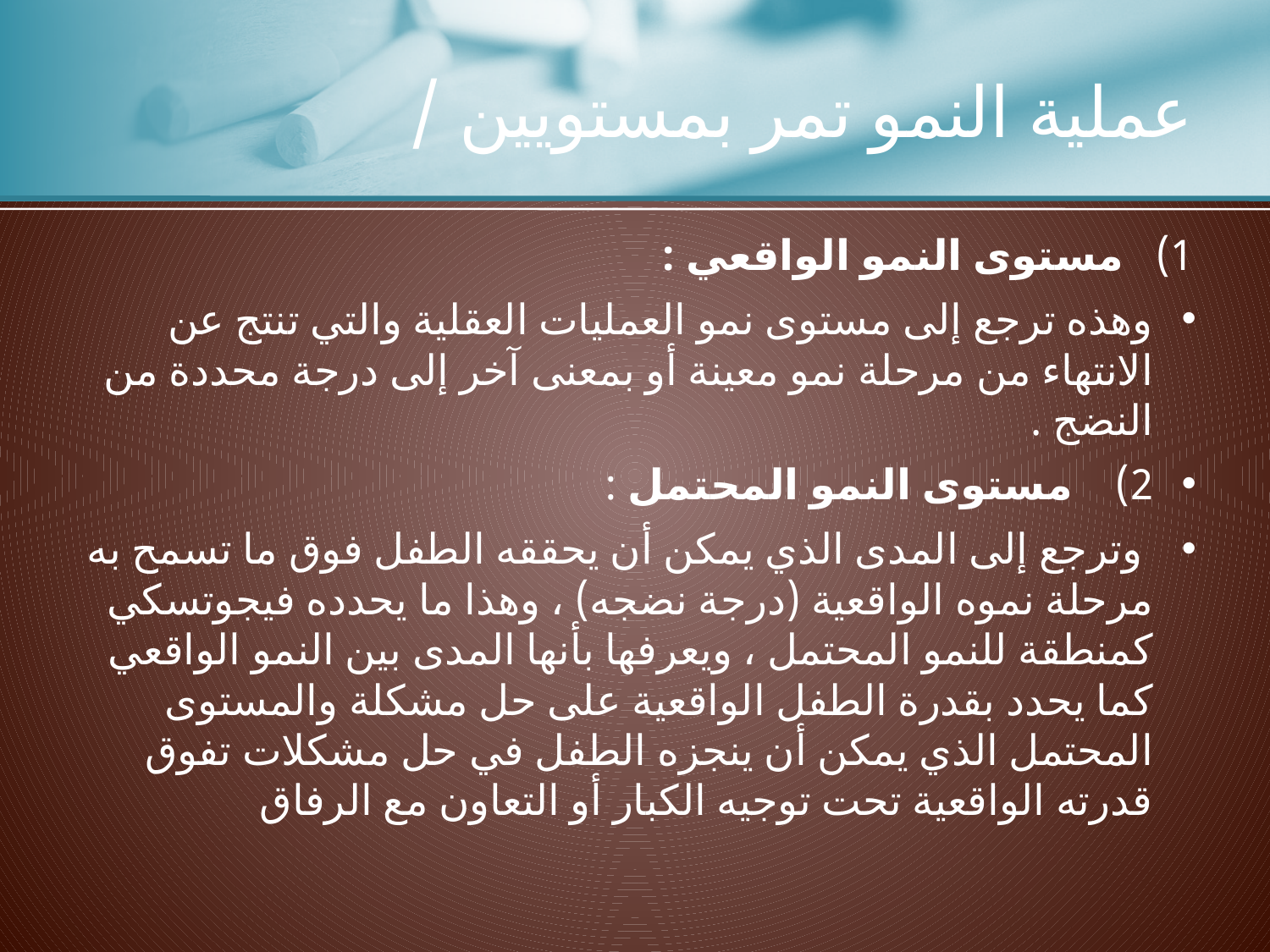

# عملية النمو تمر بمستويين /
1)   مستوى النمو الواقعي :
وهذه ترجع إلى مستوى نمو العمليات العقلية والتي تنتج عن الانتهاء من مرحلة نمو معينة أو بمعنى آخر إلى درجة محددة من النضج .
2)    مستوى النمو المحتمل :
 وترجع إلى المدى الذي يمكن أن يحققه الطفل فوق ما تسمح به مرحلة نموه الواقعية (درجة نضجه) ، وهذا ما يحدده فيجوتسكي كمنطقة للنمو المحتمل ، ويعرفها بأنها المدى بين النمو الواقعي كما يحدد بقدرة الطفل الواقعية على حل مشكلة والمستوى المحتمل الذي يمكن أن ينجزه الطفل في حل مشكلات تفوق قدرته الواقعية تحت توجيه الكبار أو التعاون مع الرفاق